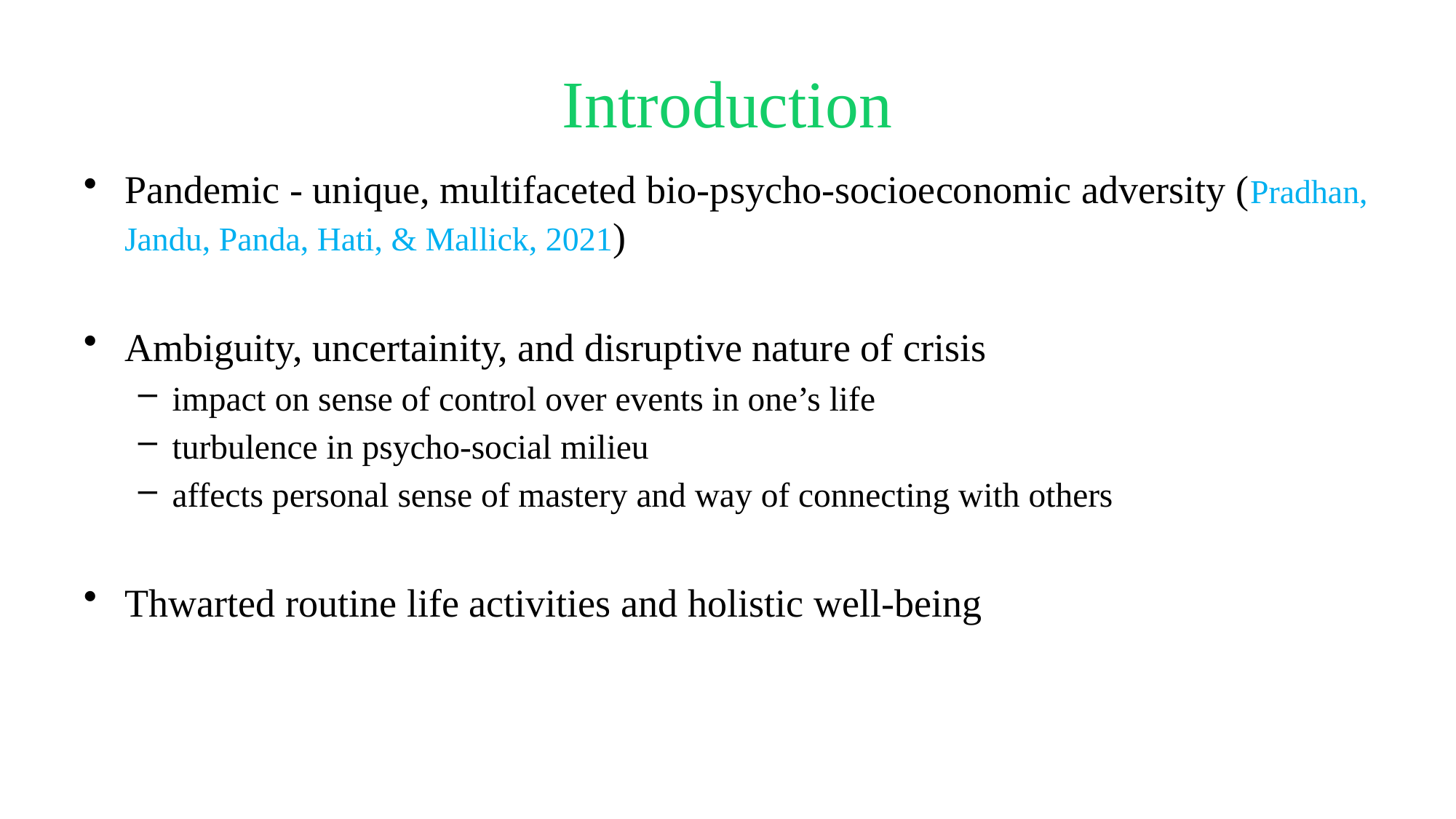

# Introduction
Pandemic - unique, multifaceted bio-psycho-socioeconomic adversity (Pradhan, Jandu, Panda, Hati, & Mallick, 2021)

Ambiguity, uncertainity, and disruptive nature of crisis
impact on sense of control over events in one’s life
turbulence in psycho-social milieu
affects personal sense of mastery and way of connecting with others

Thwarted routine life activities and holistic well-being

3